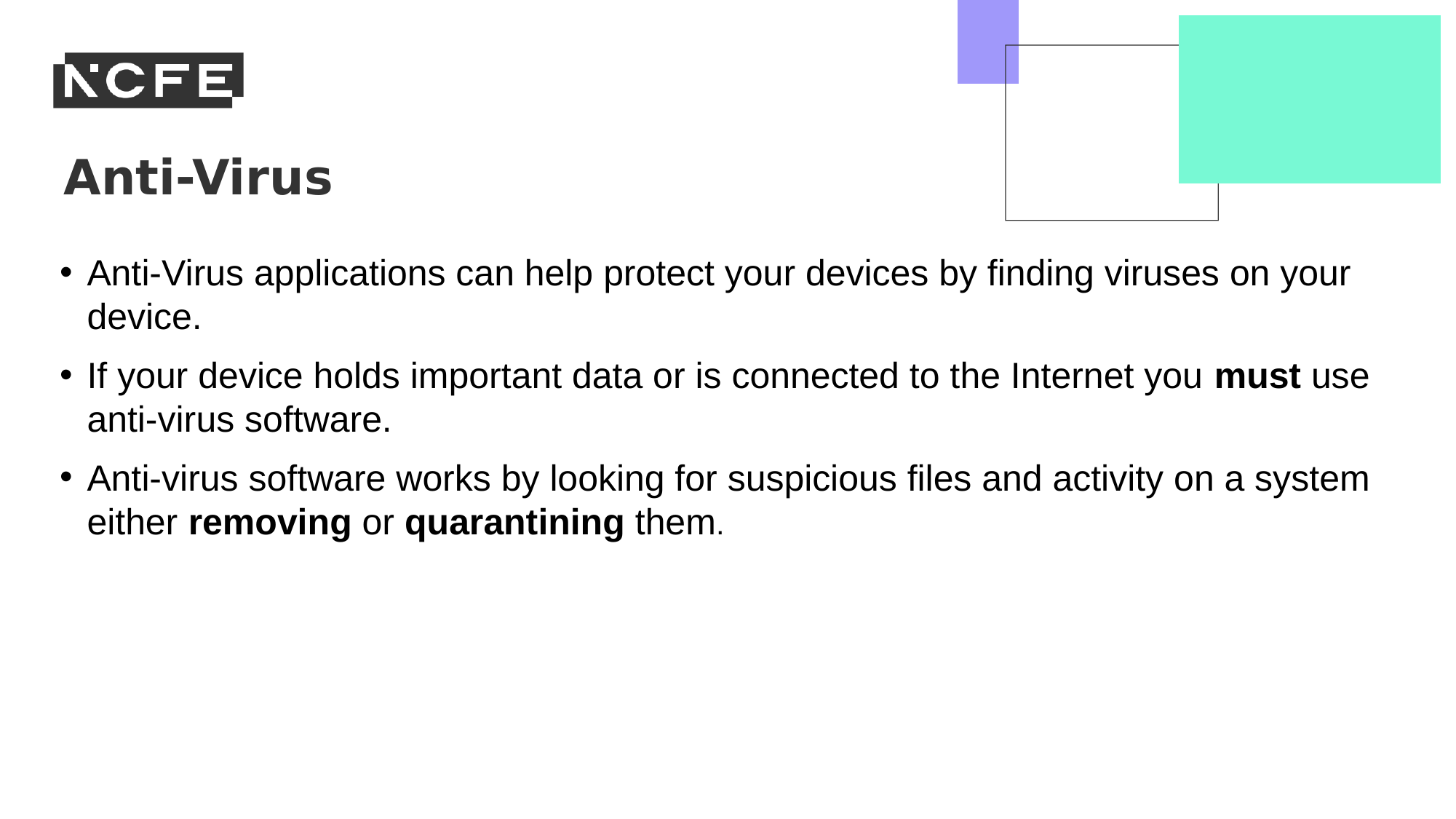

Anti-Virus
Anti-Virus applications can help protect your devices by finding viruses on your device.
If your device holds important data or is connected to the Internet you must use anti-virus software.
Anti-virus software works by looking for suspicious files and activity on a system either removing or quarantining them.